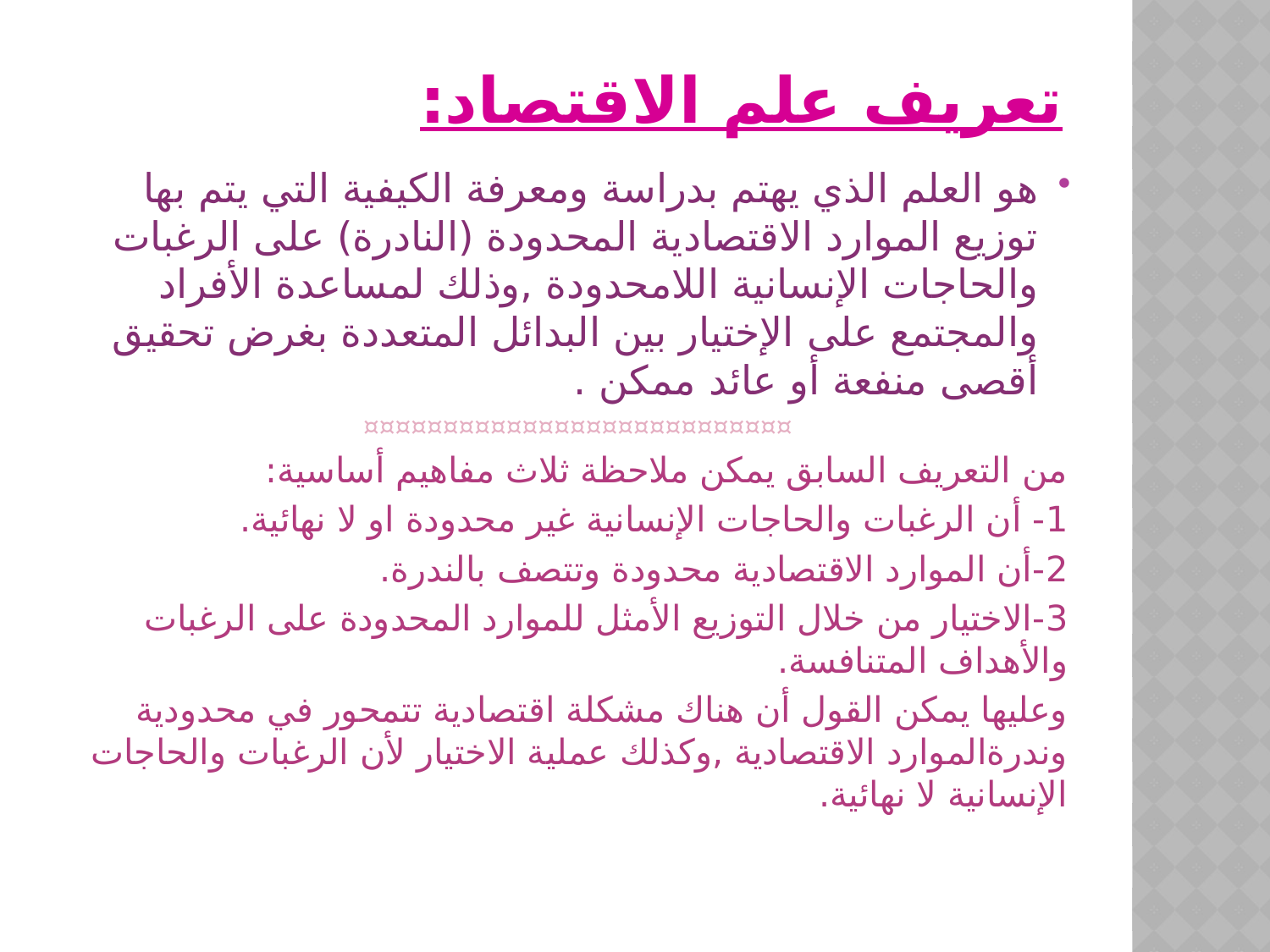

# تعريف علم الاقتصاد:
هو العلم الذي يهتم بدراسة ومعرفة الكيفية التي يتم بها توزيع الموارد الاقتصادية المحدودة (النادرة) على الرغبات والحاجات الإنسانية اللامحدودة ,وذلك لمساعدة الأفراد والمجتمع على الإختيار بين البدائل المتعددة بغرض تحقيق أقصى منفعة أو عائد ممكن .
¤¤¤¤¤¤¤¤¤¤¤¤¤¤¤¤¤¤¤¤¤¤¤¤¤¤¤
من التعريف السابق يمكن ملاحظة ثلاث مفاهيم أساسية:
1- أن الرغبات والحاجات الإنسانية غير محدودة او لا نهائية.
2-أن الموارد الاقتصادية محدودة وتتصف بالندرة.
3-الاختيار من خلال التوزيع الأمثل للموارد المحدودة على الرغبات والأهداف المتنافسة.
وعليها يمكن القول أن هناك مشكلة اقتصادية تتمحور في محدودية وندرةالموارد الاقتصادية ,وكذلك عملية الاختيار لأن الرغبات والحاجات الإنسانية لا نهائية.